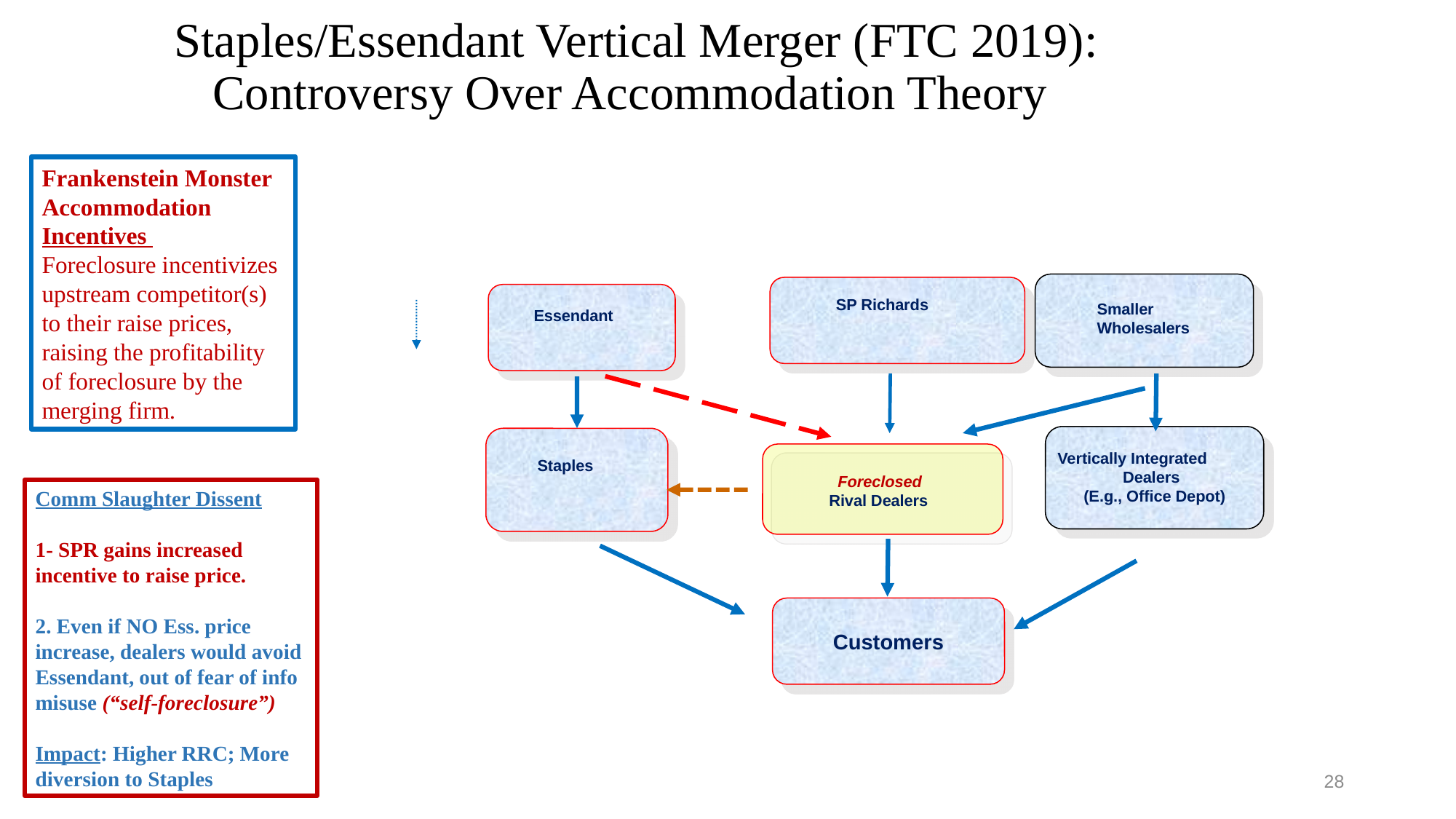

# Staples/Essendant Vertical Merger (FTC 2019): Controversy Over Accommodation Theory
Frankenstein Monster
Accommodation Incentives
Foreclosure incentivizes upstream competitor(s) to their raise prices, raising the profitability of foreclosure by the merging firm.

Customers
   SP Richards
Smaller Wholesalers

Essendant

Vertically Integrated
               Dealers
      (E.g., Office Depot)
  Staples
   Foreclosed
 Rival Dealers
Comm Slaughter Dissent
1- SPR gains increased incentive to raise price.

2. Even if NO Ess. price increase, dealers would avoid Essendant, out of fear of info misuse (“self-foreclosure”)
Impact: Higher RRC; More diversion to Staples

  28